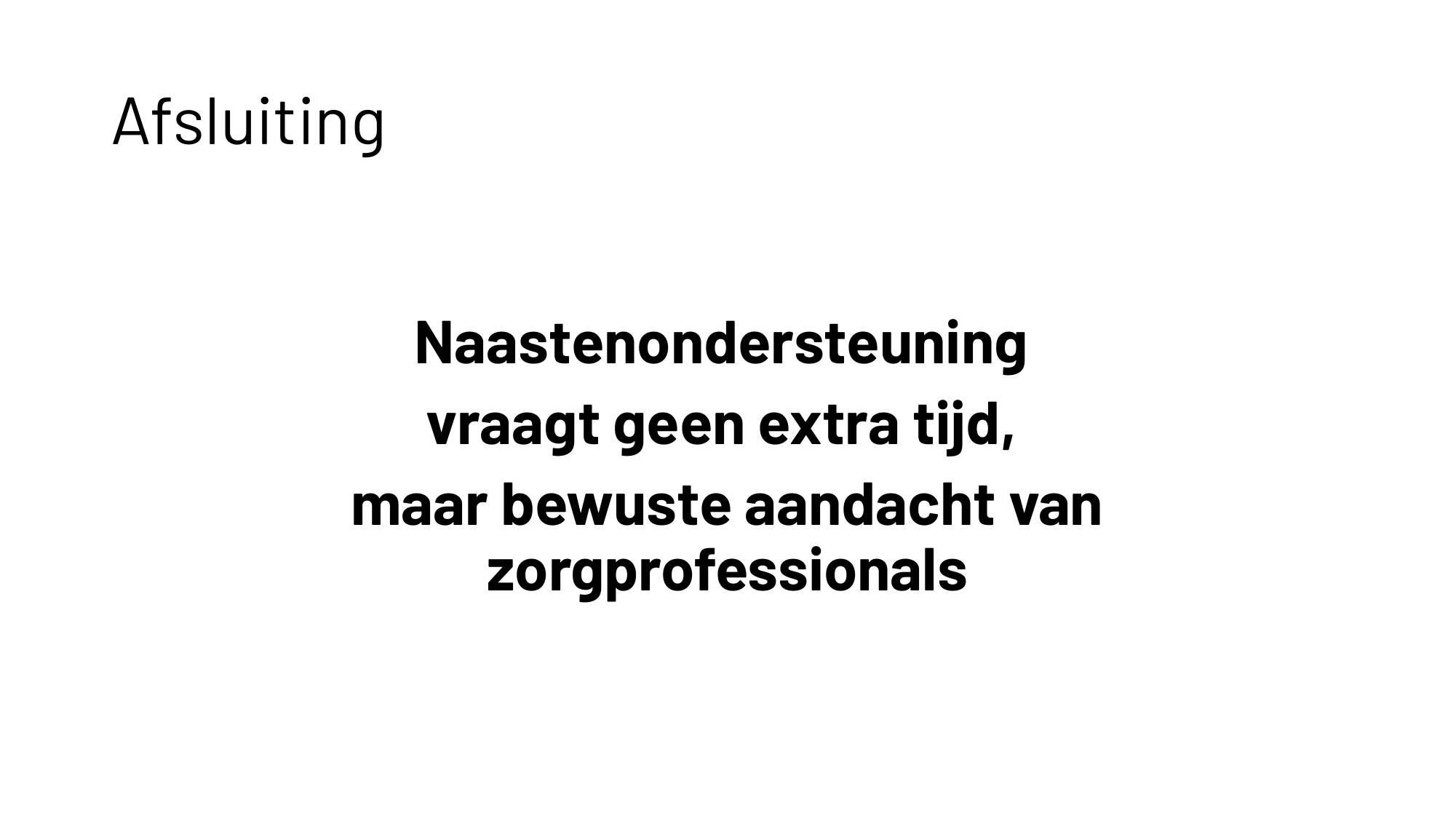

# Afsluiting

Naastenondersteuning
vraagt geen extra tijd,
maar bewuste aandacht van zorgprofessionals